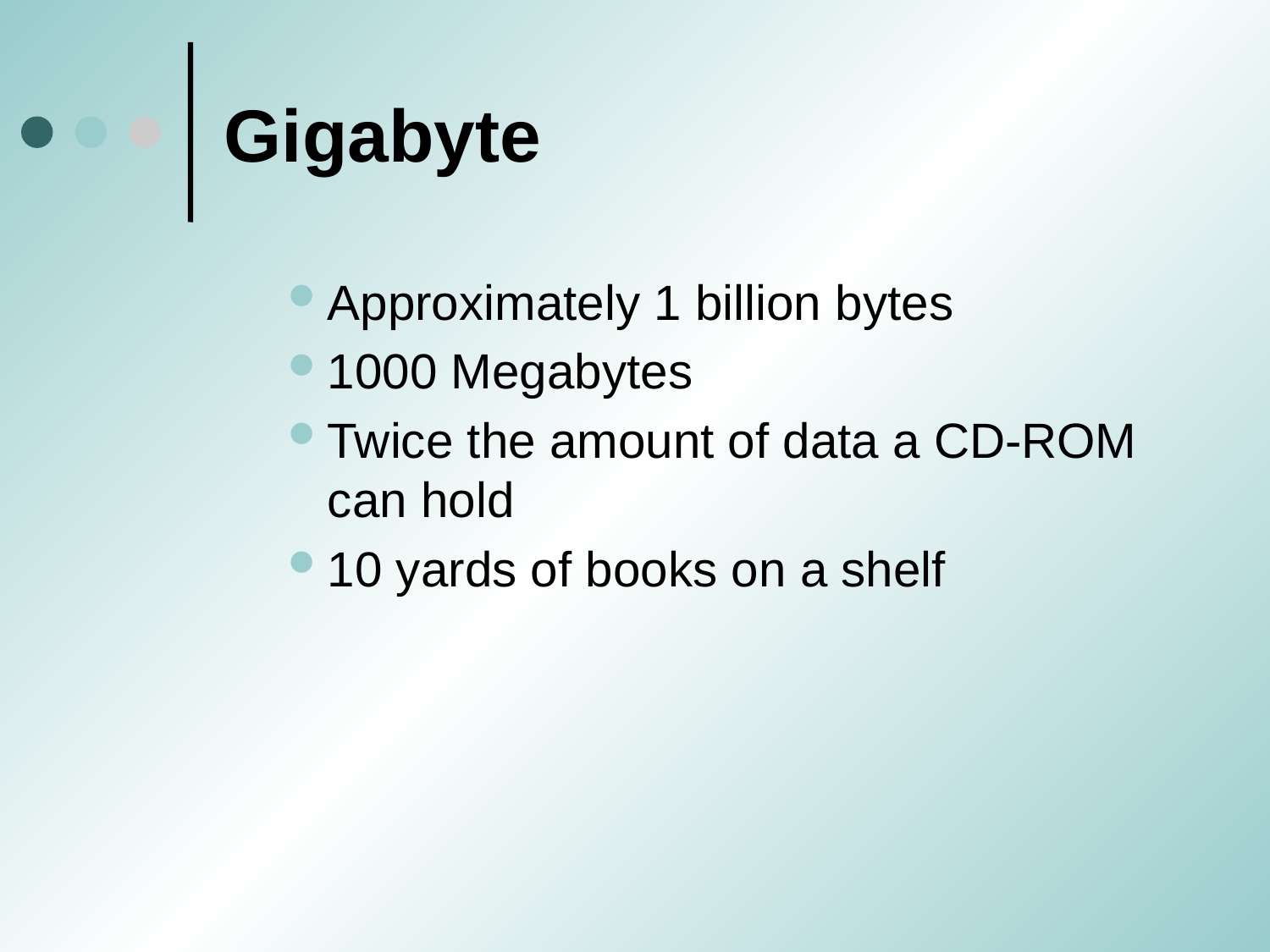

# Gigabyte
Approximately 1 billion bytes
1000 Megabytes
Twice the amount of data a CD-ROM can hold
10 yards of books on a shelf